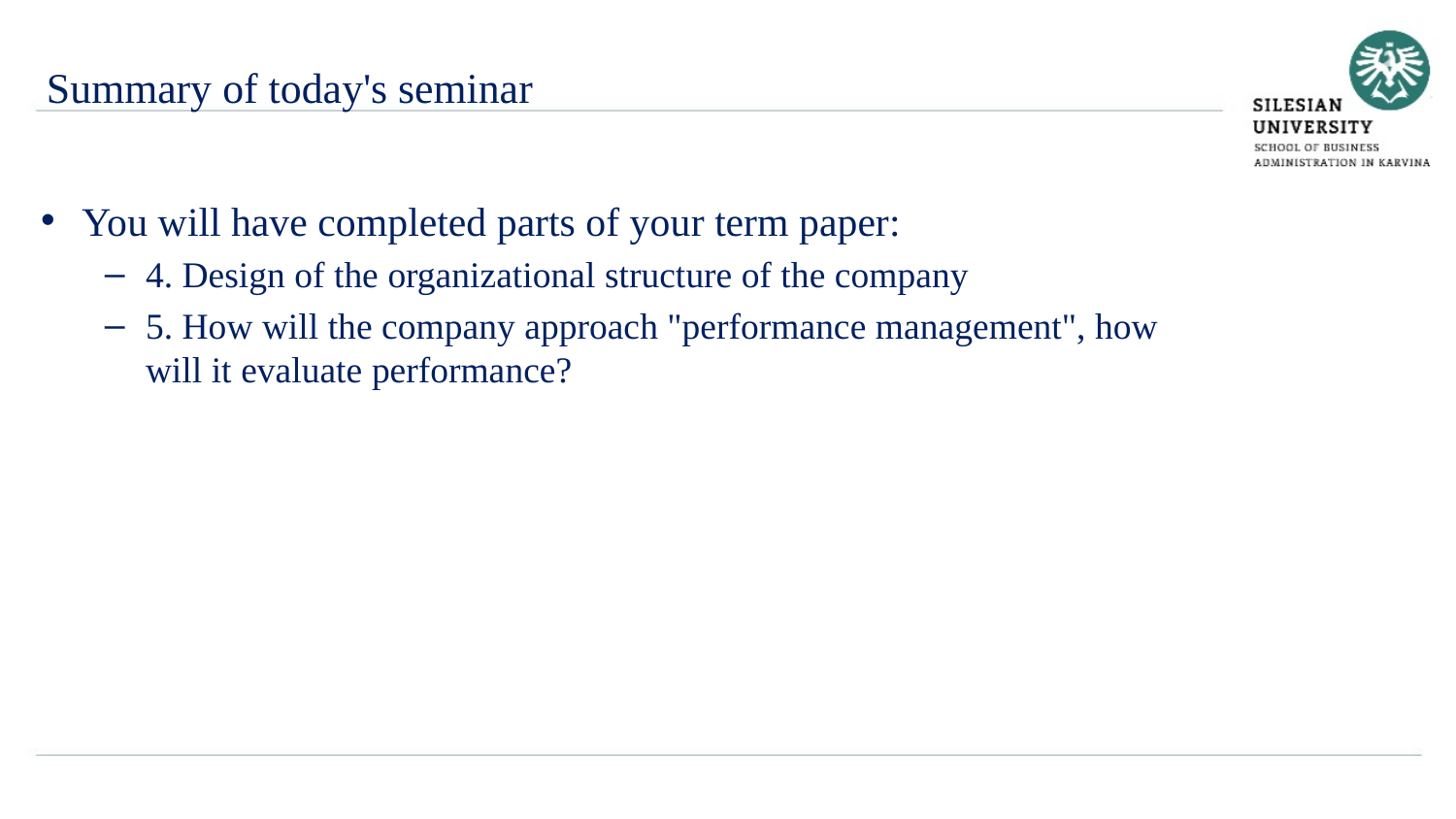

Summary of today's seminar
You will have completed parts of your term paper:
4. Design of the organizational structure of the company
5. How will the company approach "performance management", how will it evaluate performance?